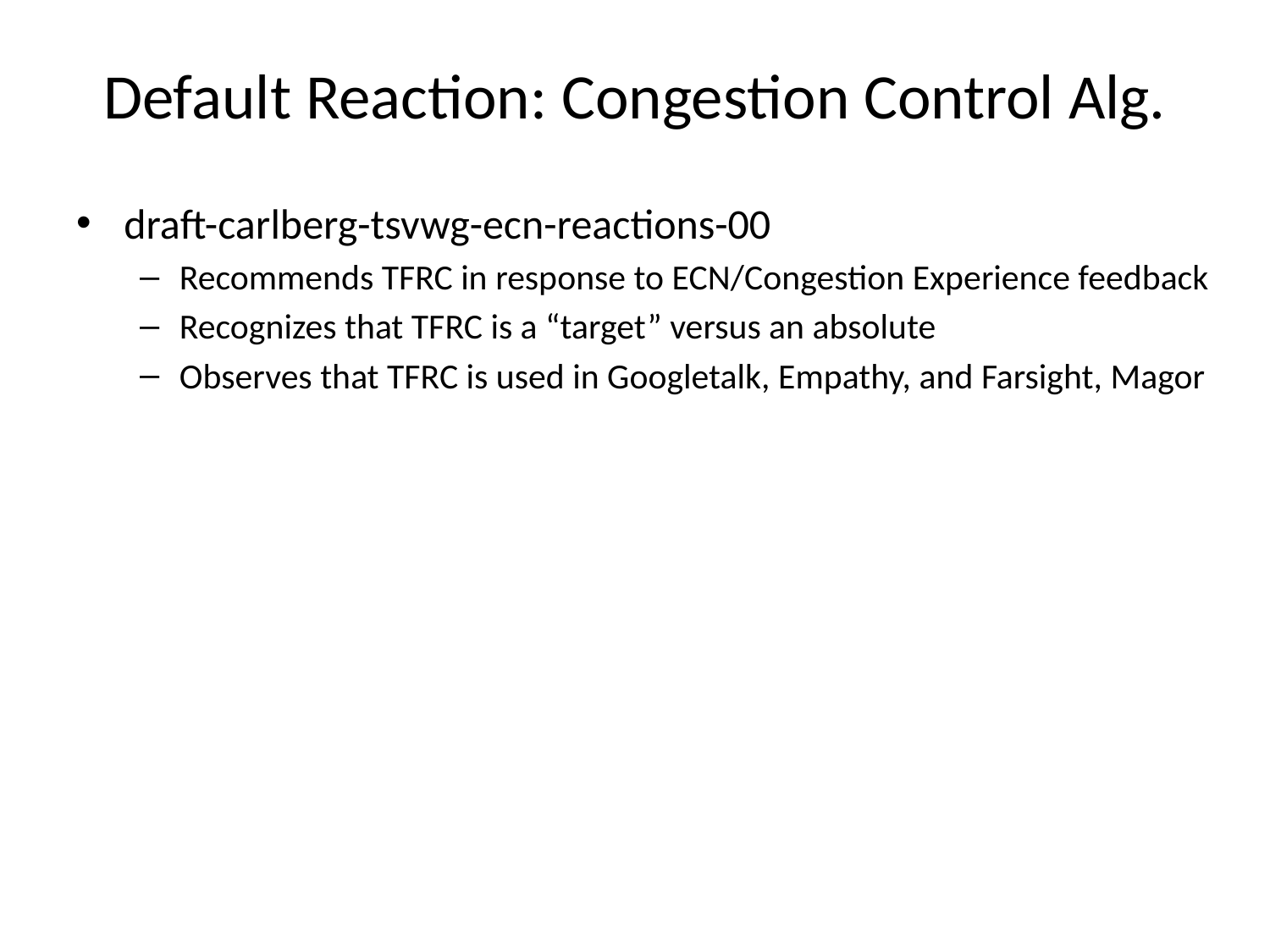

# Default Reaction: Congestion Control Alg.
draft-carlberg-tsvwg-ecn-reactions-00
Recommends TFRC in response to ECN/Congestion Experience feedback
Recognizes that TFRC is a “target” versus an absolute
Observes that TFRC is used in Googletalk, Empathy, and Farsight, Magor